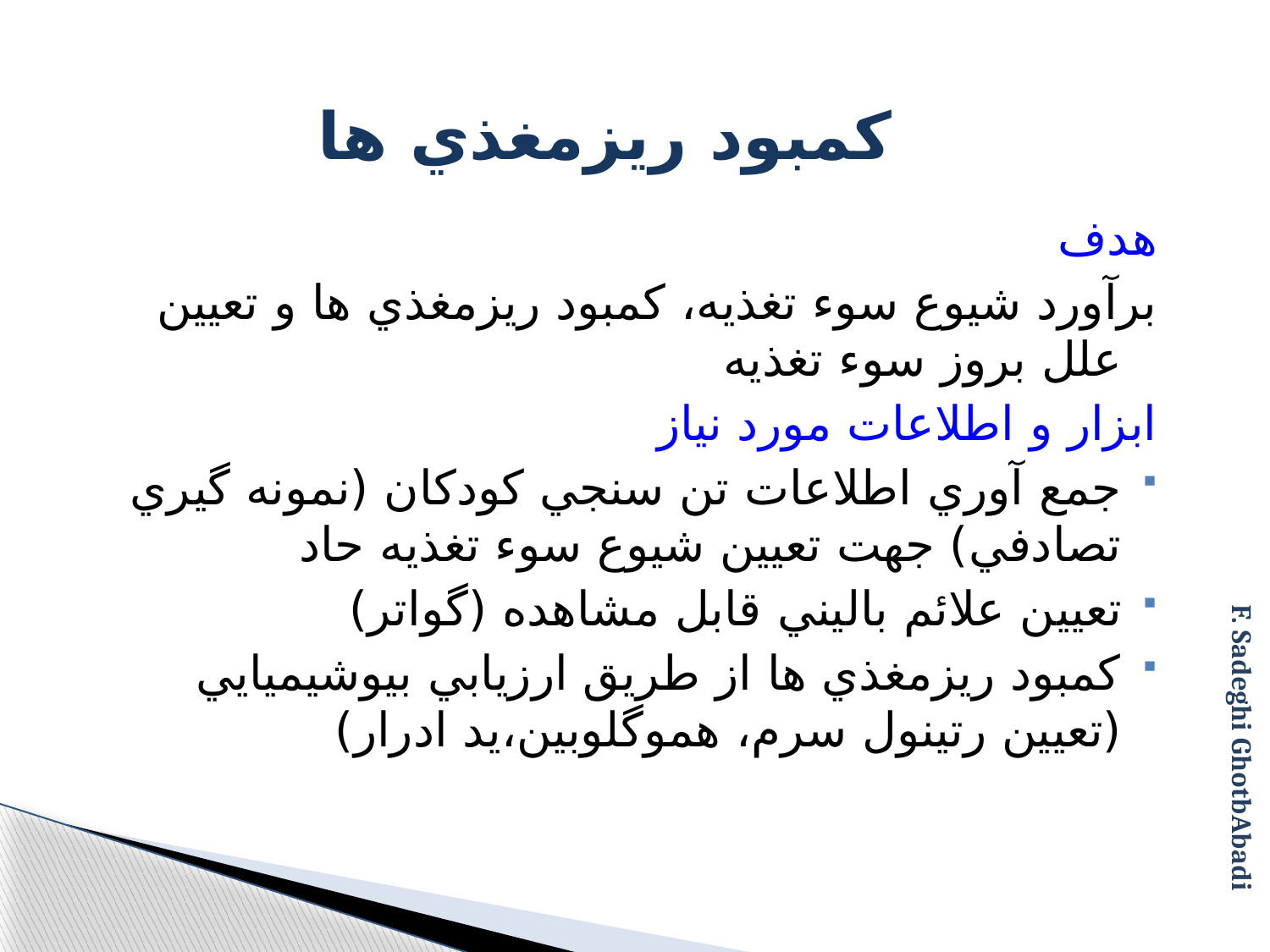

# كمبود ريزمغذي ها
هدف
برآورد شيوع سوء تغذيه، كمبود ريزمغذي ها و تعيين علل بروز سوء تغذيه
ابزار و اطلاعات مورد نياز
جمع آوري اطلاعات تن سنجي كودكان (نمونه گيري تصادفي) جهت تعيين شيوع سوء تغذيه حاد
تعيين علائم باليني قابل مشاهده (گواتر)
كمبود ريزمغذي ها از طريق ارزيابي بيوشيميايي (تعيين رتينول سرم، هموگلوبين،ید ادرار)